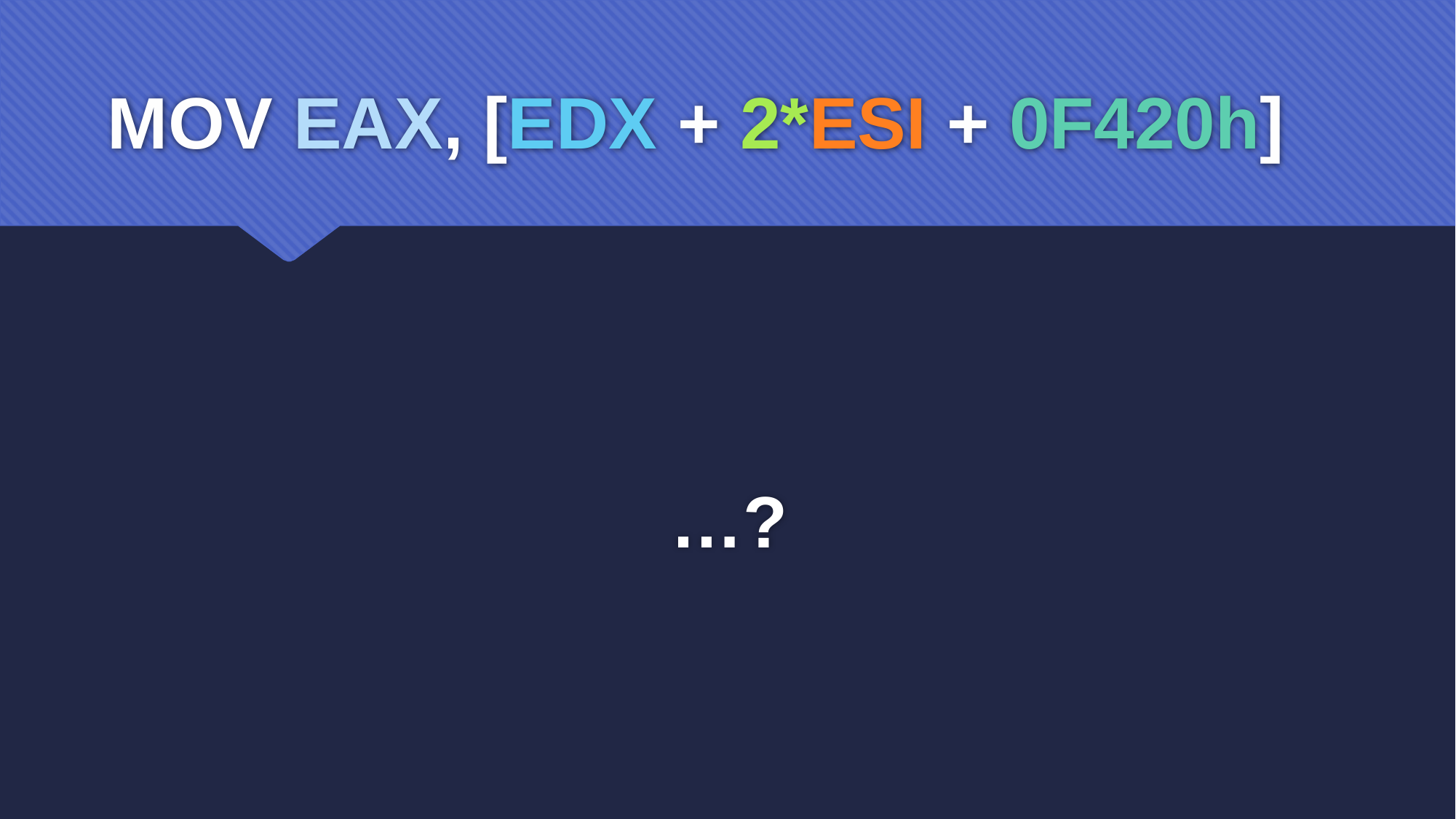

# MOV EAX, [EDX + 2*ESI + 0F420h]
…?